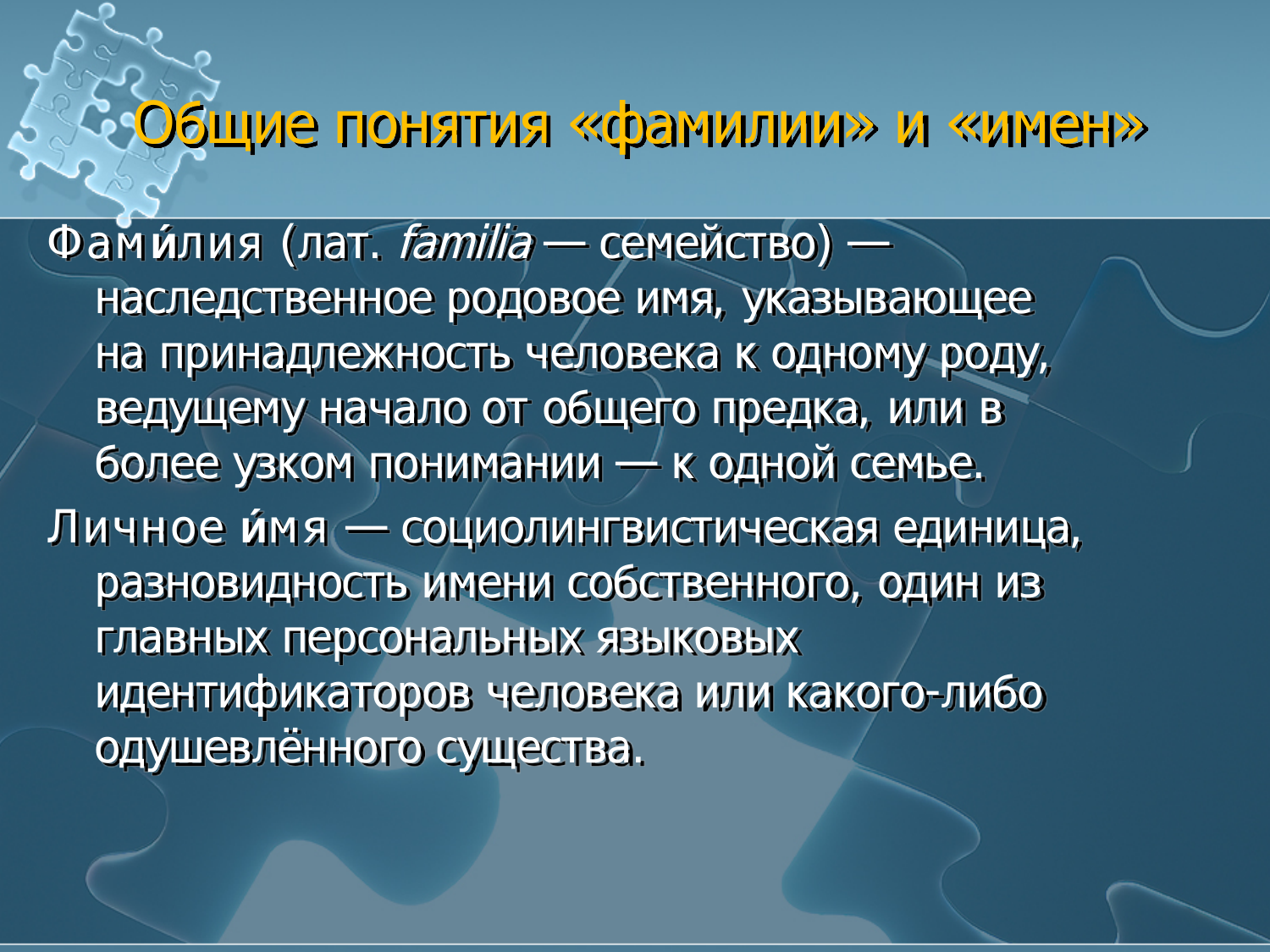

# Общие понятия «фамилии» и «имен»
Фами́лия (лат. familia — семейство) — наследственное родовое имя, указывающее на принадлежность человека к одному роду, ведущему начало от общего предка, или в более узком понимании — к одной семье.
Личное и́мя — социолингвистическая единица, разновидность имени собственного, один из главных персональных языковых идентификаторов человека или какого-либо одушевлённого существа.